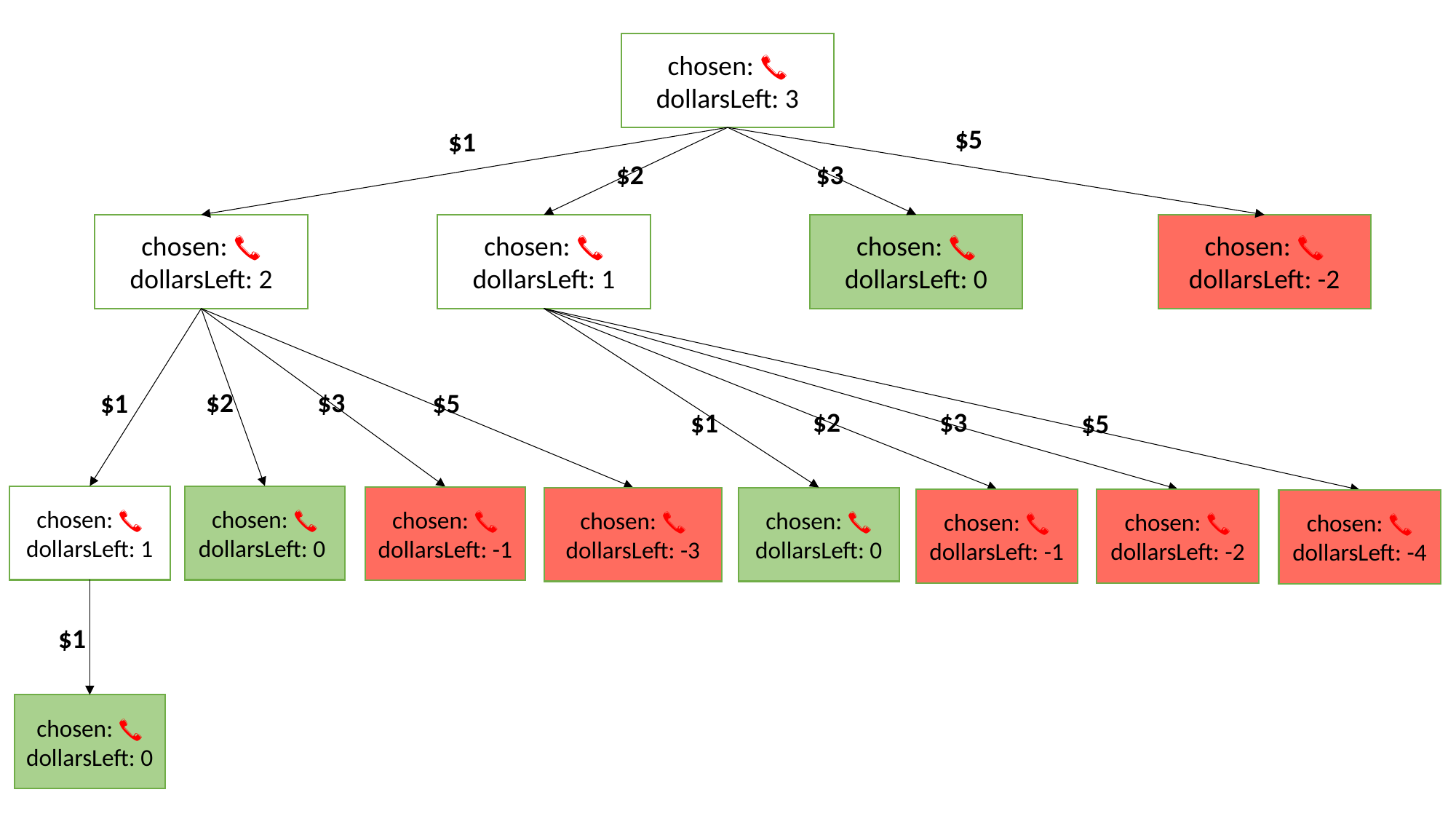

chosen: 📞
dollarsLeft: 3
$5
$1
$2
$3
chosen: 📞
dollarsLeft: 2
chosen: 📞
dollarsLeft: 1
chosen: 📞
dollarsLeft: 0
chosen: 📞
dollarsLeft: -2
$3
$2
$1
$5
$3
$2
$1
$5
chosen: 📞
dollarsLeft: 1
chosen: 📞
dollarsLeft: 0
chosen: 📞
dollarsLeft: -1
chosen: 📞
dollarsLeft: -3
chosen: 📞
dollarsLeft: 0
chosen: 📞
dollarsLeft: -1
chosen: 📞
dollarsLeft: -2
chosen: 📞
dollarsLeft: -4
$1
chosen: 📞
dollarsLeft: 0